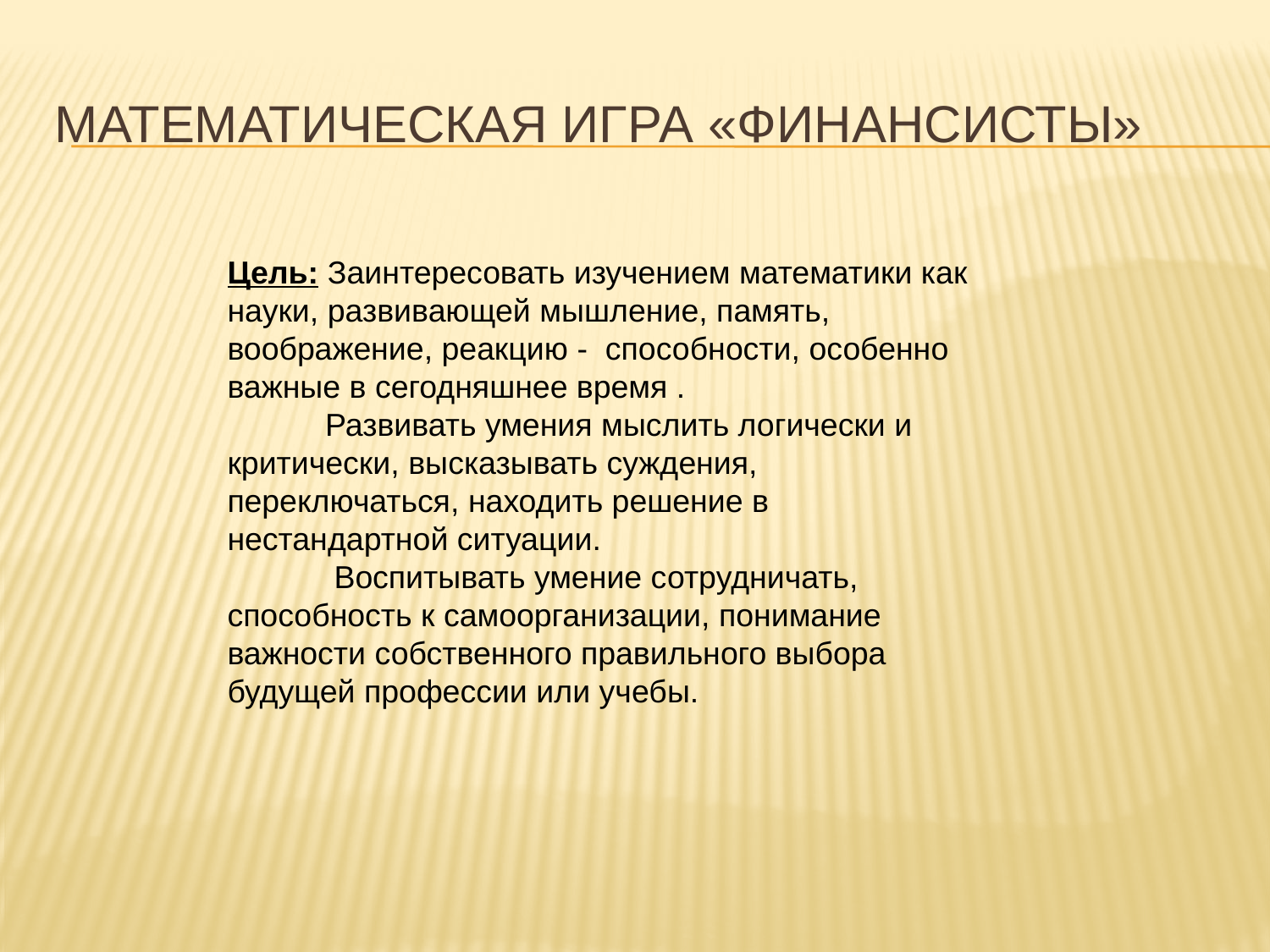

# Математическая игра «ФИНАНСИСТЫ»
Цель: Заинтересовать изучением математики как науки, развивающей мышление, память, воображение, реакцию -  способности, особенно важные в сегодняшнее время .
           Развивать умения мыслить логически и критически, высказывать суждения, переключаться, находить решение в нестандартной ситуации.
            Воспитывать умение сотрудничать,  способность к самоорганизации, понимание   важности собственного правильного выбора будущей профессии или учебы.